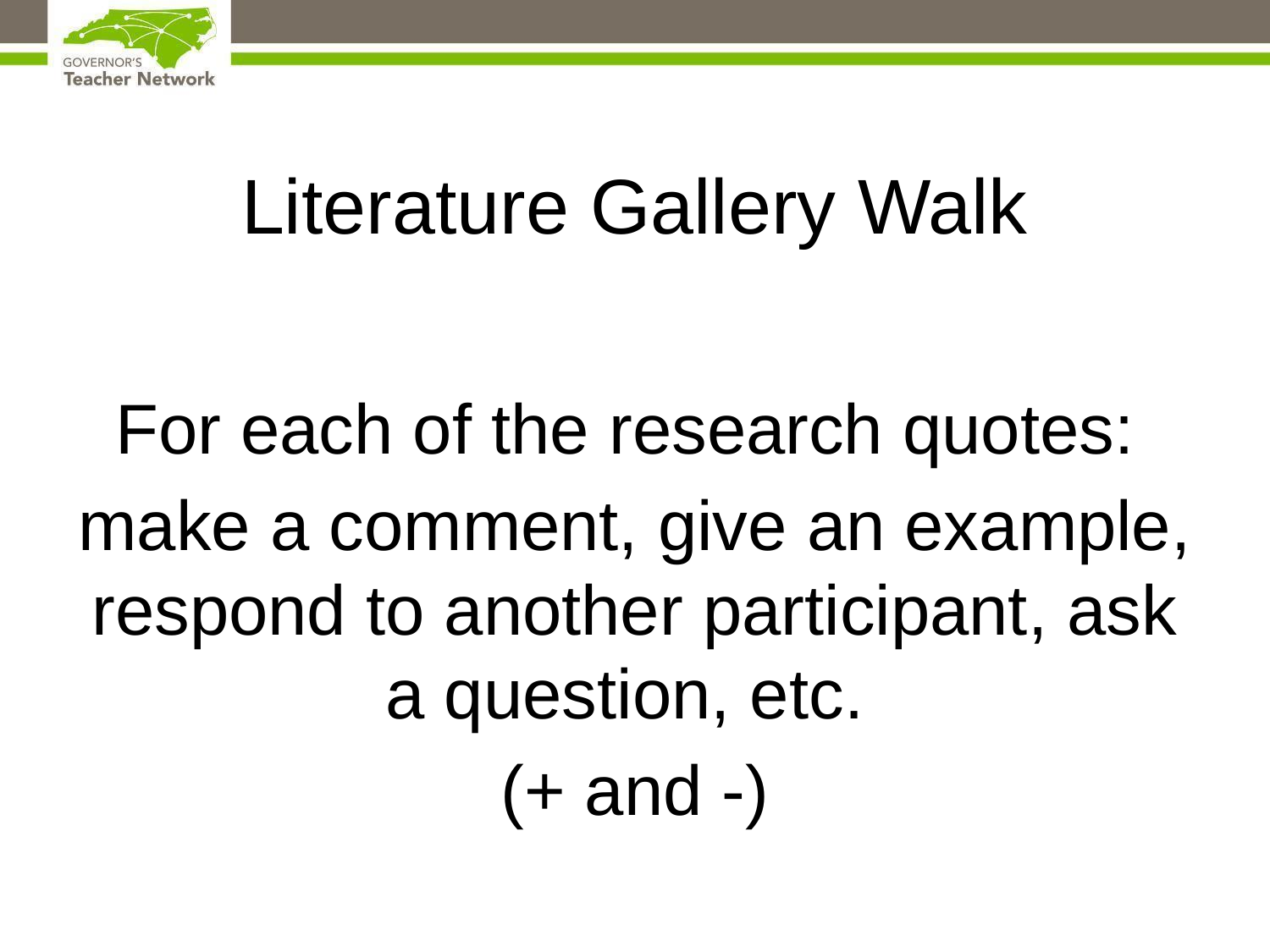

# Literature Gallery Walk

For each of the research quotes:
make a comment, give an example, respond to another participant, ask a question, etc.
(+ and -)